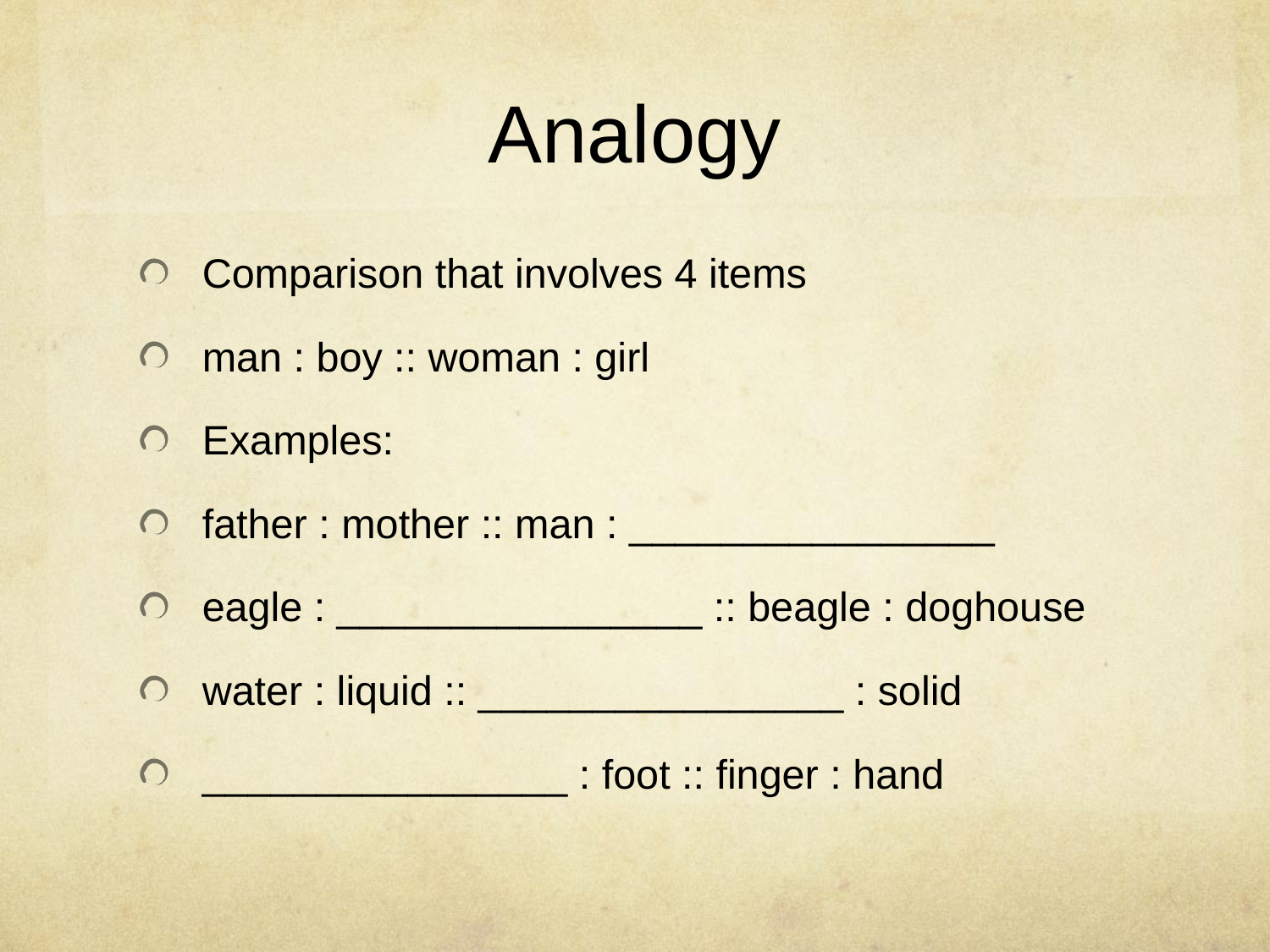

# Analogy
Comparison that involves 4 items
man : boy :: woman : girl
Examples:
father : mother :: man : ________________
eagle : ________________ :: beagle : doghouse
water : liquid :: ________________ : solid
________________ : foot :: finger : hand